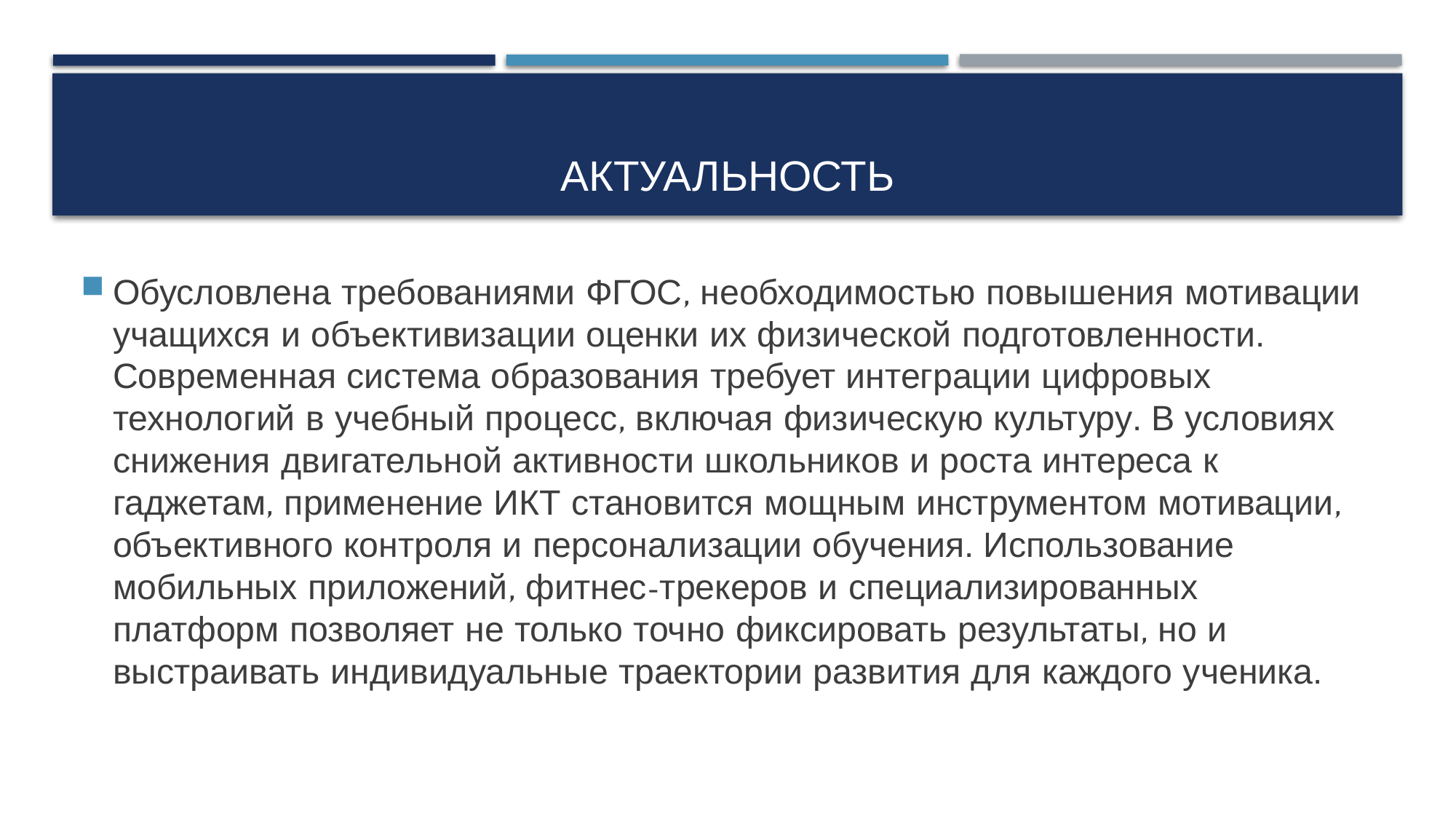

# Актуальность
Обусловлена требованиями ФГОС, необходимостью повышения мотивации учащихся и объективизации оценки их физической подготовленности. Современная система образования требует интеграции цифровых технологий в учебный процесс, включая физическую культуру. В условиях снижения двигательной активности школьников и роста интереса к гаджетам, применение ИКТ становится мощным инструментом мотивации, объективного контроля и персонализации обучения. Использование мобильных приложений, фитнес-трекеров и специализированных платформ позволяет не только точно фиксировать результаты, но и выстраивать индивидуальные траектории развития для каждого ученика.